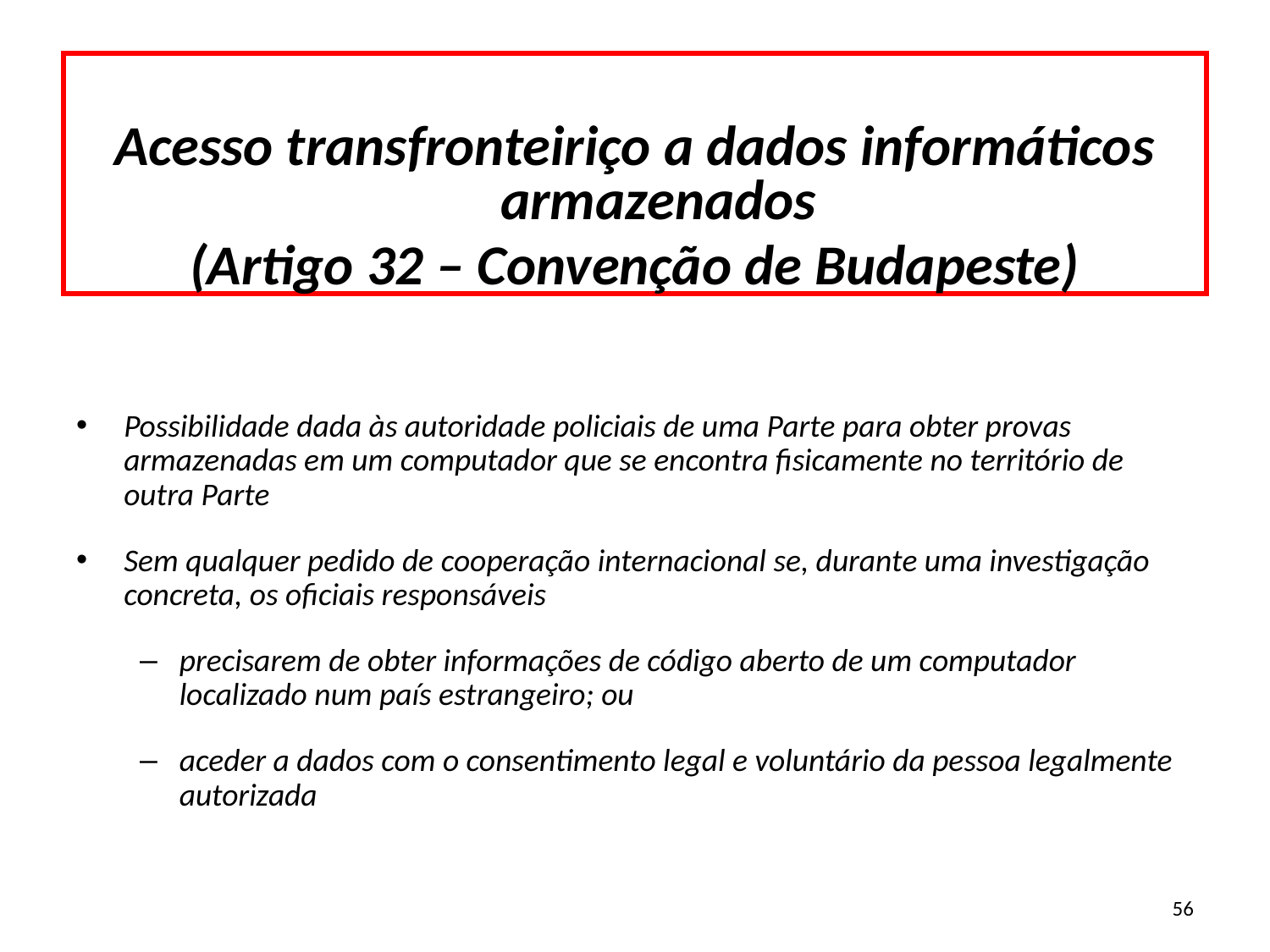

Acesso transfronteiriço a dados informáticos armazenados
(Artigo 32 – Convenção de Budapeste)

Possibilidade dada às autoridade policiais de uma Parte para obter provas armazenadas em um computador que se encontra fisicamente no território de outra Parte
Sem qualquer pedido de cooperação internacional se, durante uma investigação concreta, os oficiais responsáveis
precisarem de obter informações de código aberto de um computador localizado num país estrangeiro; ou
aceder a dados com o consentimento legal e voluntário da pessoa legalmente autorizada
56